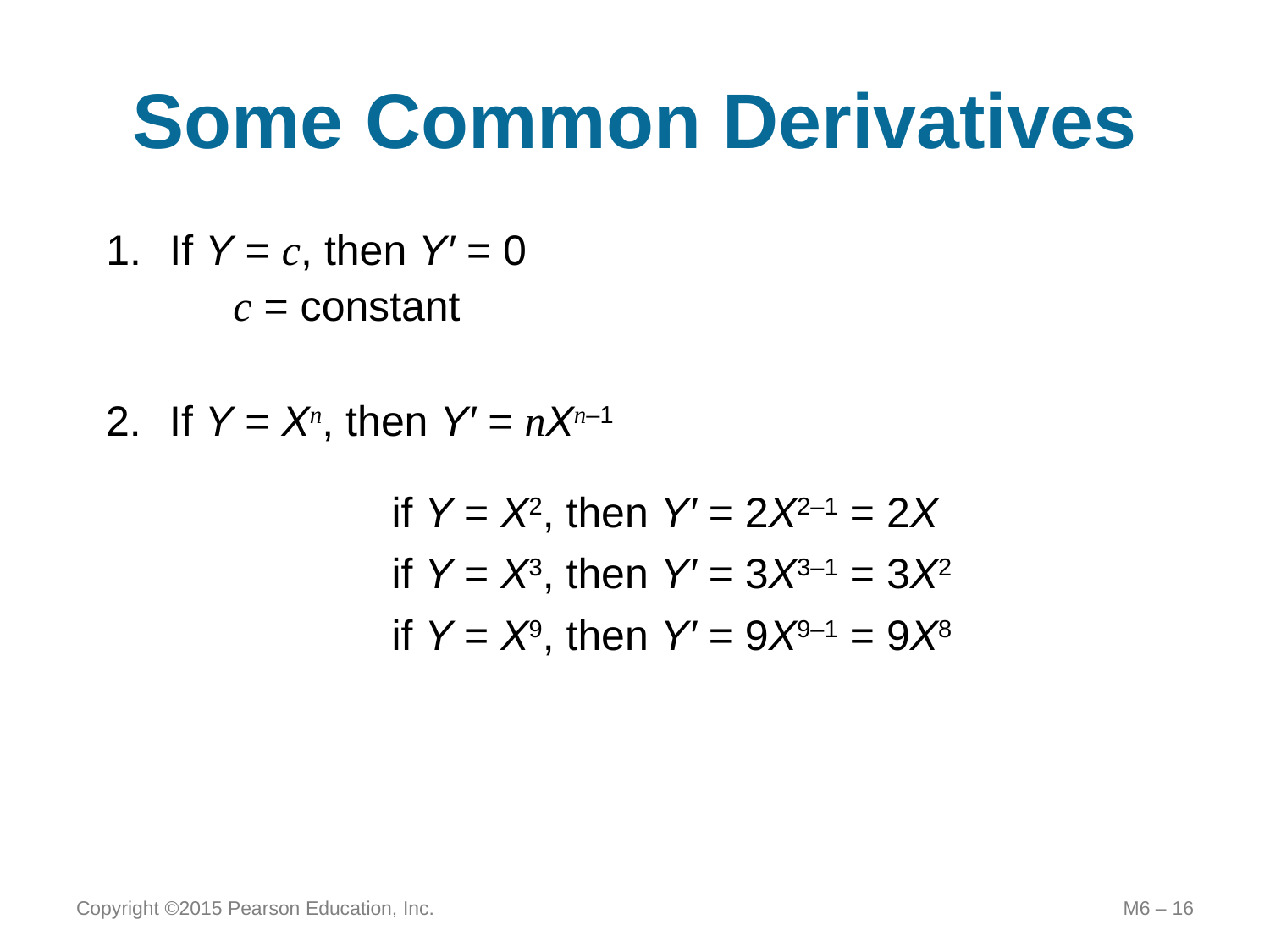

# Some Common Derivatives
If Y = c, then Y′ = 0
	c = constant
If Y = Xn, then Y′ = nXn–1
if Y = X2, then Y′ = 2X2–1 = 2X
if Y = X3, then Y′ = 3X3–1 = 3X2
if Y = X9, then Y′ = 9X9–1 = 9X8
Copyright ©2015 Pearson Education, Inc.
M6 – 16